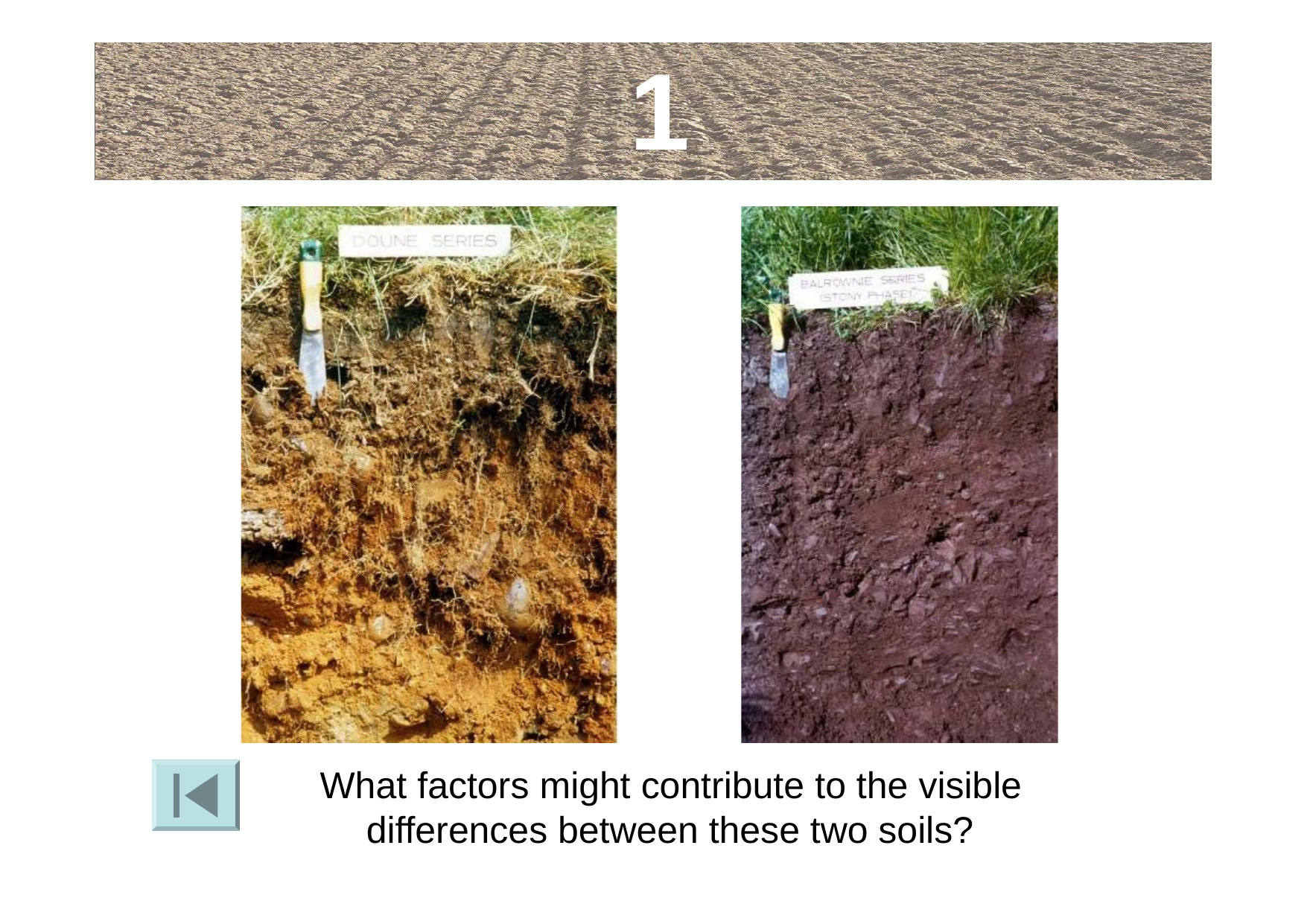

1

What factors might contribute to the visible differences between these two soils?